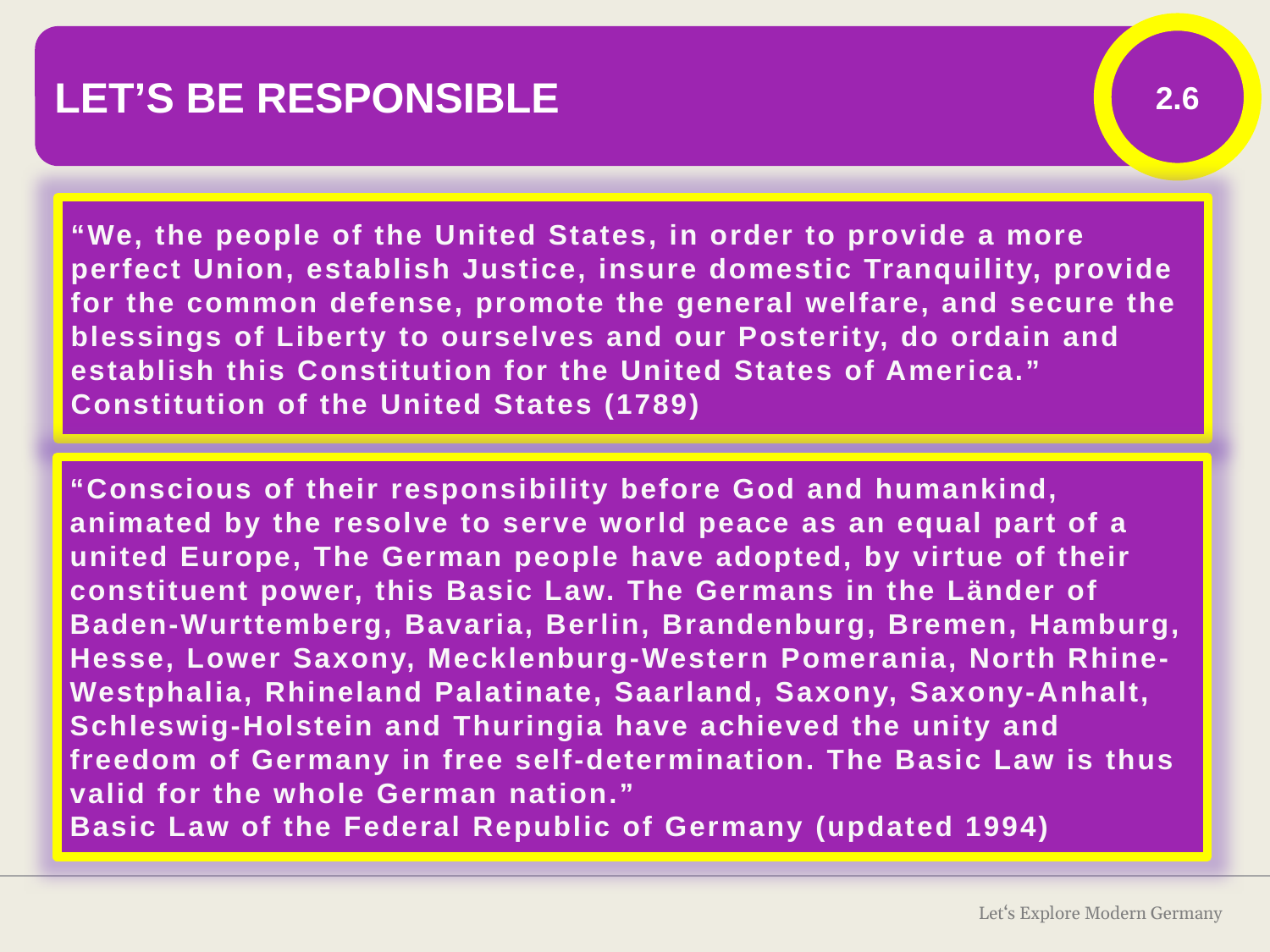

2.6
Let’s be Responsible
“We, the people of the United States, in order to provide a more perfect Union, establish Justice, insure domestic Tranquility, provide for the common defense, promote the general welfare, and secure the blessings of Liberty to ourselves and our Posterity, do ordain and establish this Constitution for the United States of America.”
Constitution of the United States (1789)
“Conscious of their responsibility before God and humankind, animated by the resolve to serve world peace as an equal part of a united Europe, The German people have adopted, by virtue of their constituent power, this Basic Law. The Germans in the Länder of Baden-Wurttemberg, Bavaria, Berlin, Brandenburg, Bremen, Hamburg, Hesse, Lower Saxony, Mecklenburg-Western Pomerania, North Rhine-Westphalia, Rhineland Palatinate, Saarland, Saxony, Saxony-Anhalt, Schleswig-Holstein and Thuringia have achieved the unity and freedom of Germany in free self-determination. The Basic Law is thus valid for the whole German nation.”
Basic Law of the Federal Republic of Germany (updated 1994)
Let‘s Explore Modern Germany